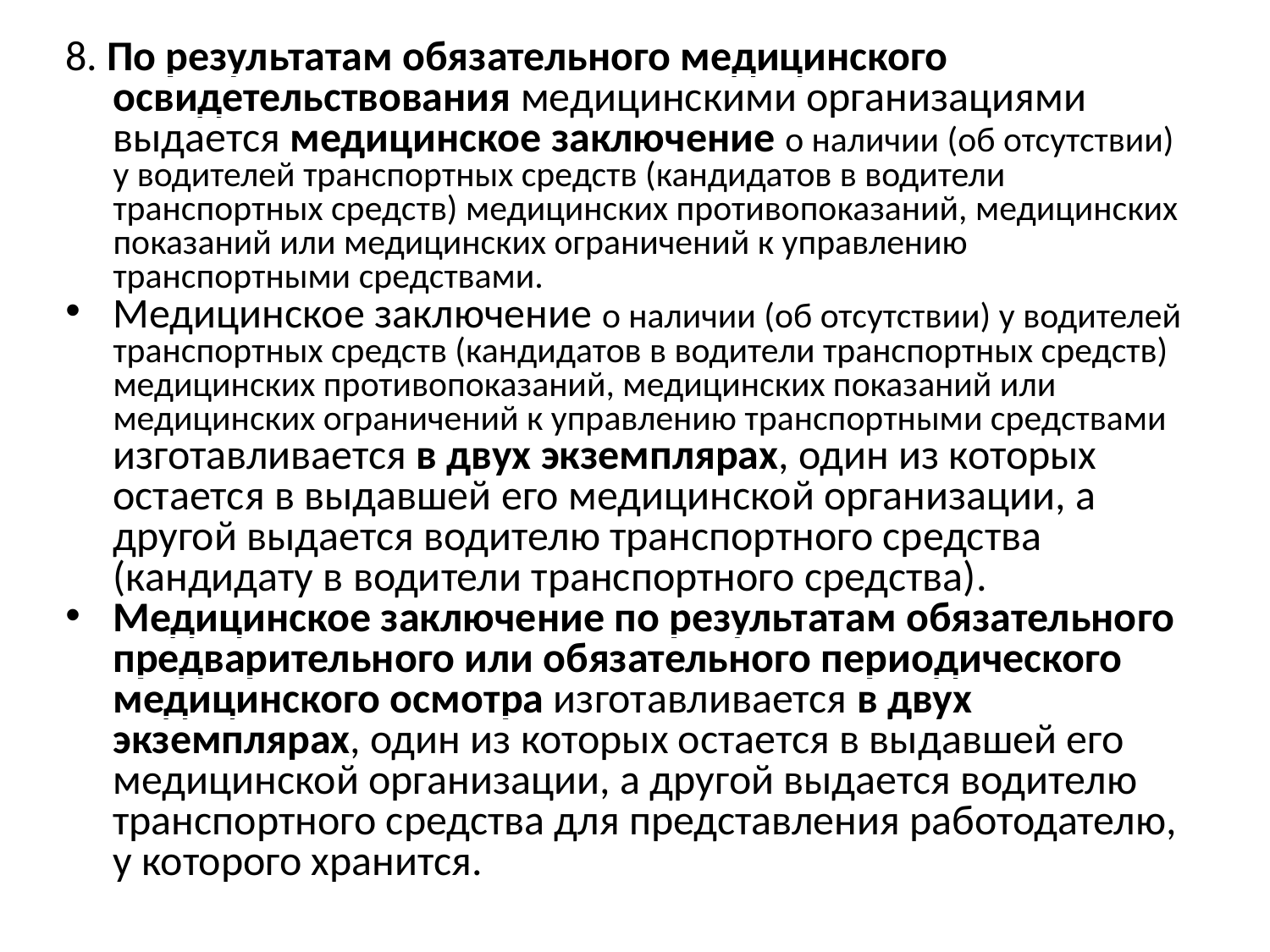

8. По результатам обязательного медицинского освидетельствования медицинскими организациями выдается медицинское заключение о наличии (об отсутствии) у водителей транспортных средств (кандидатов в водители транспортных средств) медицинских противопоказаний, медицинских показаний или медицинских ограничений к управлению транспортными средствами.
Медицинское заключение о наличии (об отсутствии) у водителей транспортных средств (кандидатов в водители транспортных средств) медицинских противопоказаний, медицинских показаний или медицинских ограничений к управлению транспортными средствами изготавливается в двух экземплярах, один из которых остается в выдавшей его медицинской организации, а другой выдается водителю транспортного средства (кандидату в водители транспортного средства).
Медицинское заключение по результатам обязательного предварительного или обязательного периодического медицинского осмотра изготавливается в двух экземплярах, один из которых остается в выдавшей его медицинской организации, а другой выдается водителю транспортного средства для представления работодателю, у которого хранится.